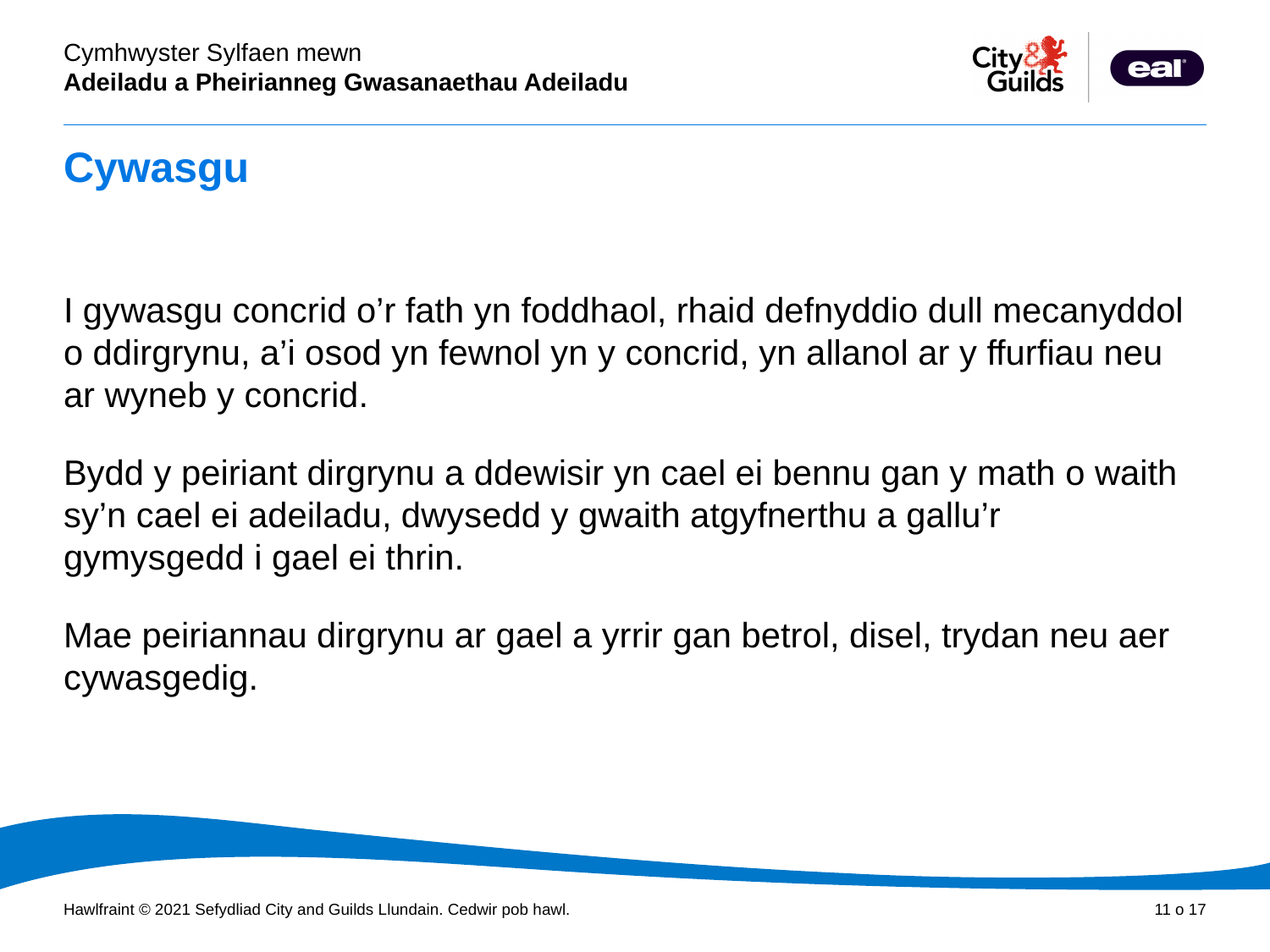

# Cywasgu

I gywasgu concrid o’r fath yn foddhaol, rhaid defnyddio dull mecanyddol o ddirgrynu, a’i osod yn fewnol yn y concrid, yn allanol ar y ffurfiau neu ar wyneb y concrid.
Bydd y peiriant dirgrynu a ddewisir yn cael ei bennu gan y math o waith sy’n cael ei adeiladu, dwysedd y gwaith atgyfnerthu a gallu’r gymysgedd i gael ei thrin.
Mae peiriannau dirgrynu ar gael a yrrir gan betrol, disel, trydan neu aer cywasgedig.